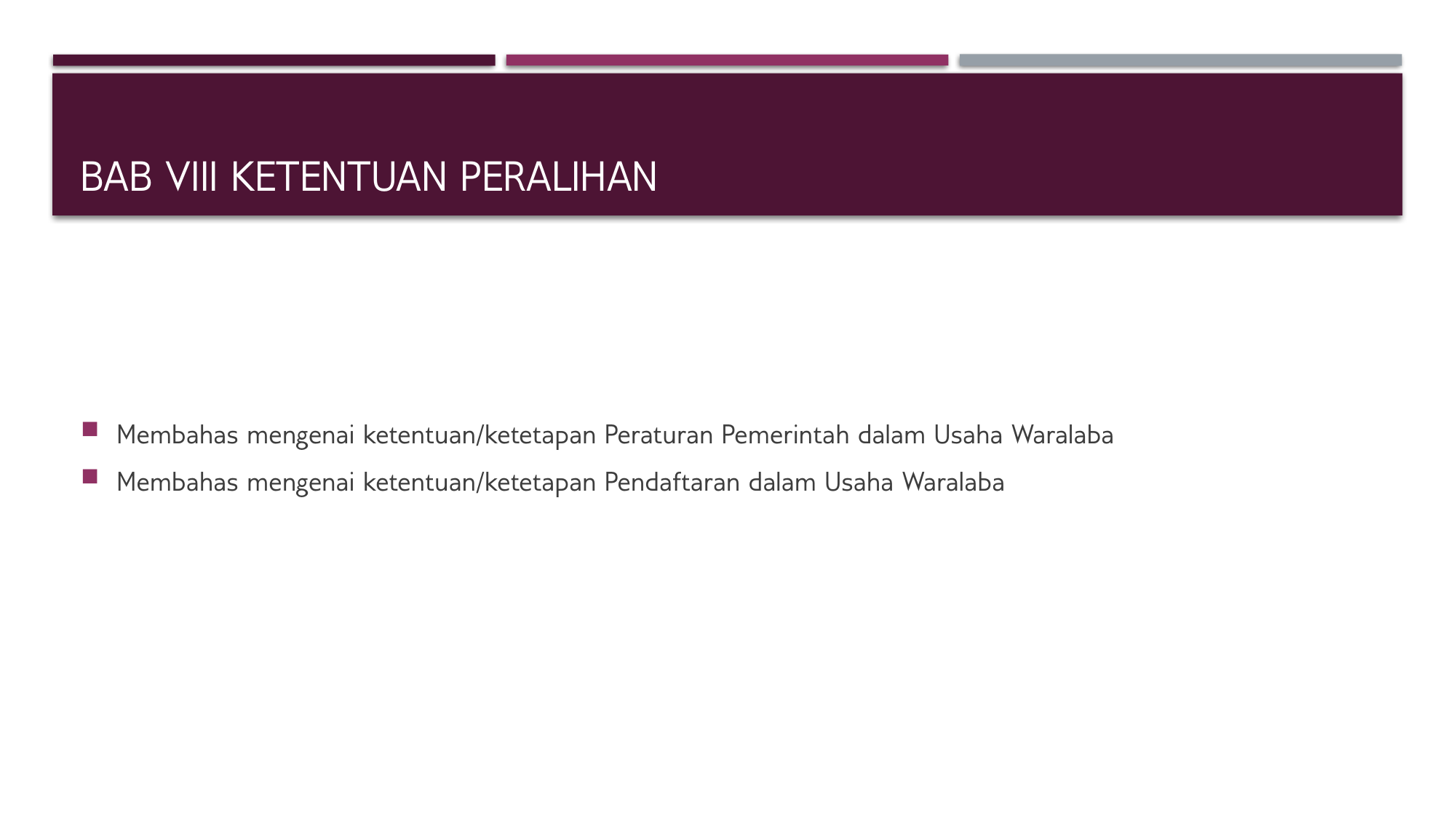

# BAB VIII KETENTUAN PERALIHAN
Membahas mengenai ketentuan/ketetapan Peraturan Pemerintah dalam Usaha Waralaba
Membahas mengenai ketentuan/ketetapan Pendaftaran dalam Usaha Waralaba